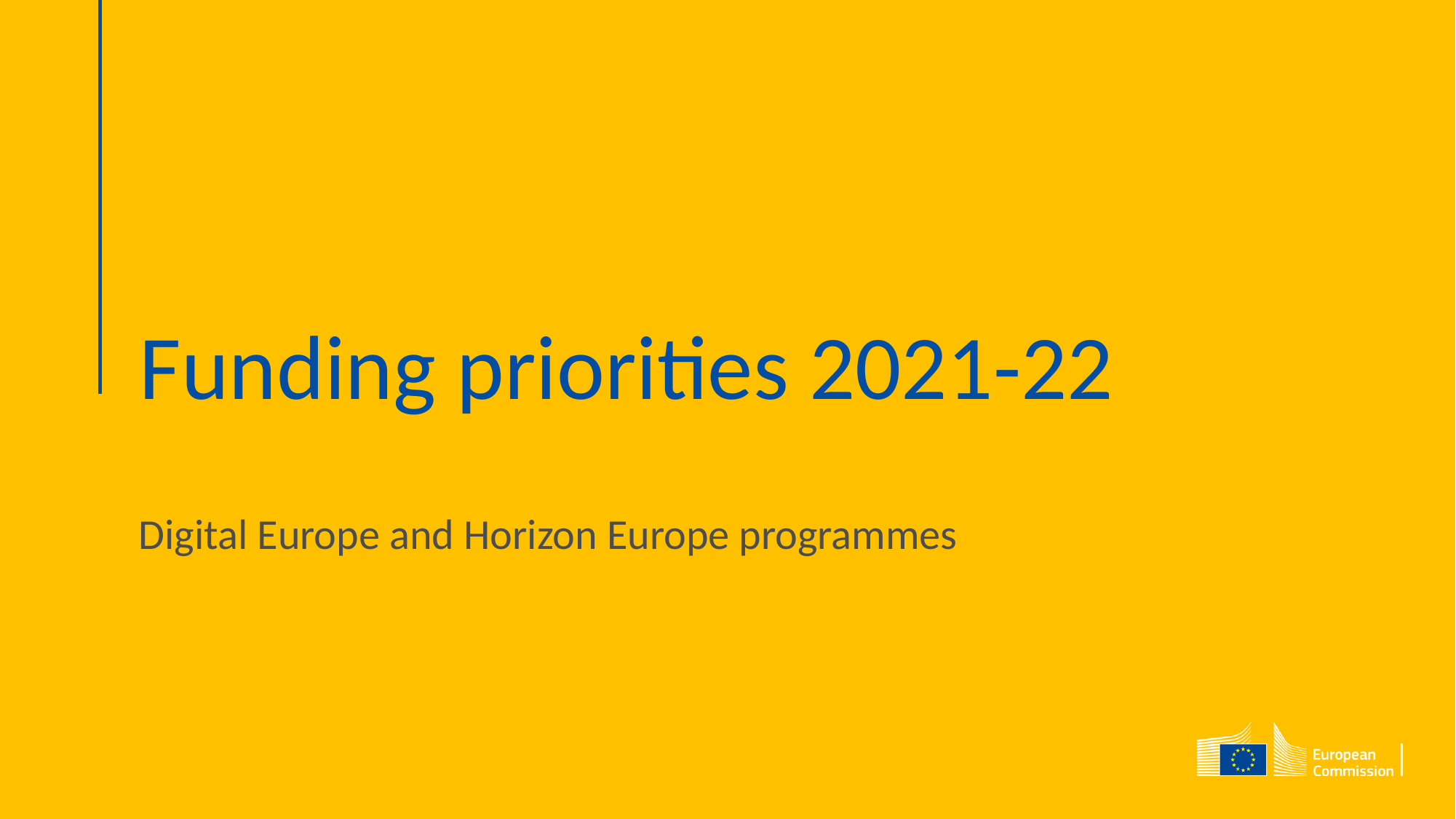

# Funding priorities 2021-22

Digital Europe and Horizon Europe programmes